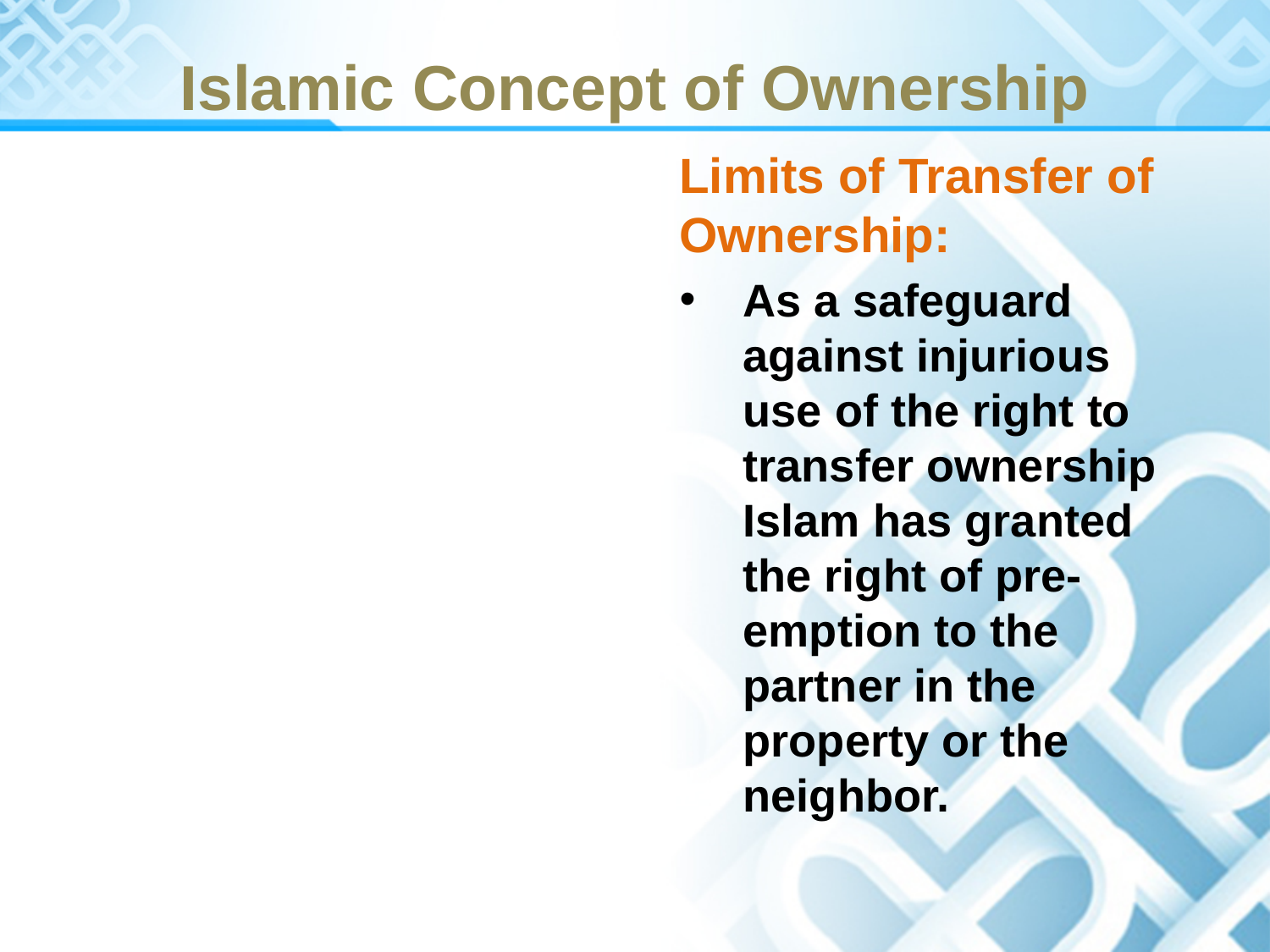

Islamic Concept of Ownership
Limits of Transfer of Ownership:
As a safeguard against injurious use of the right to transfer ownership Islam has granted the right of pre-emption to the partner in the property or the neighbor.